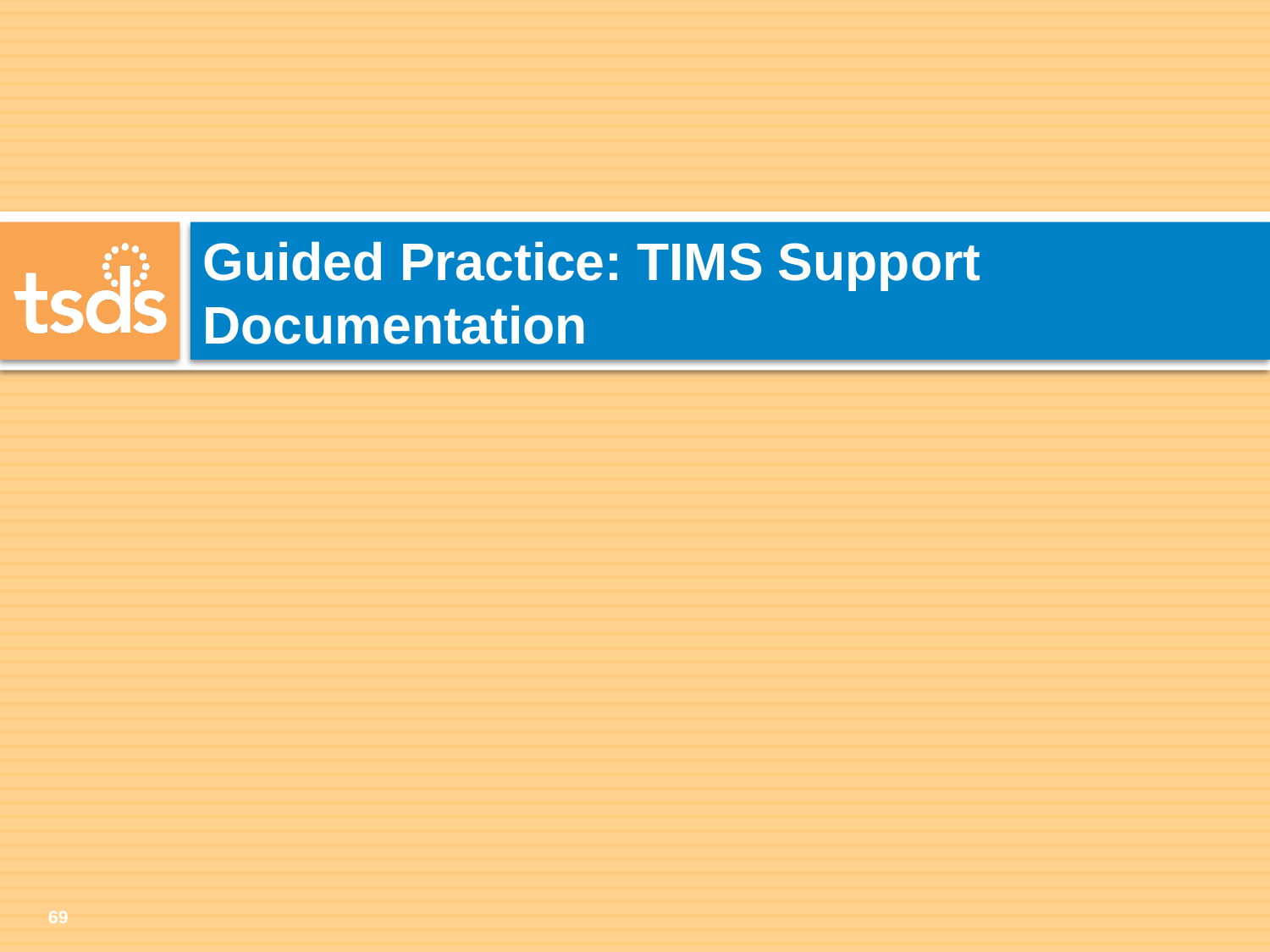

# Guided Practice: TIMS Support Documentation
69